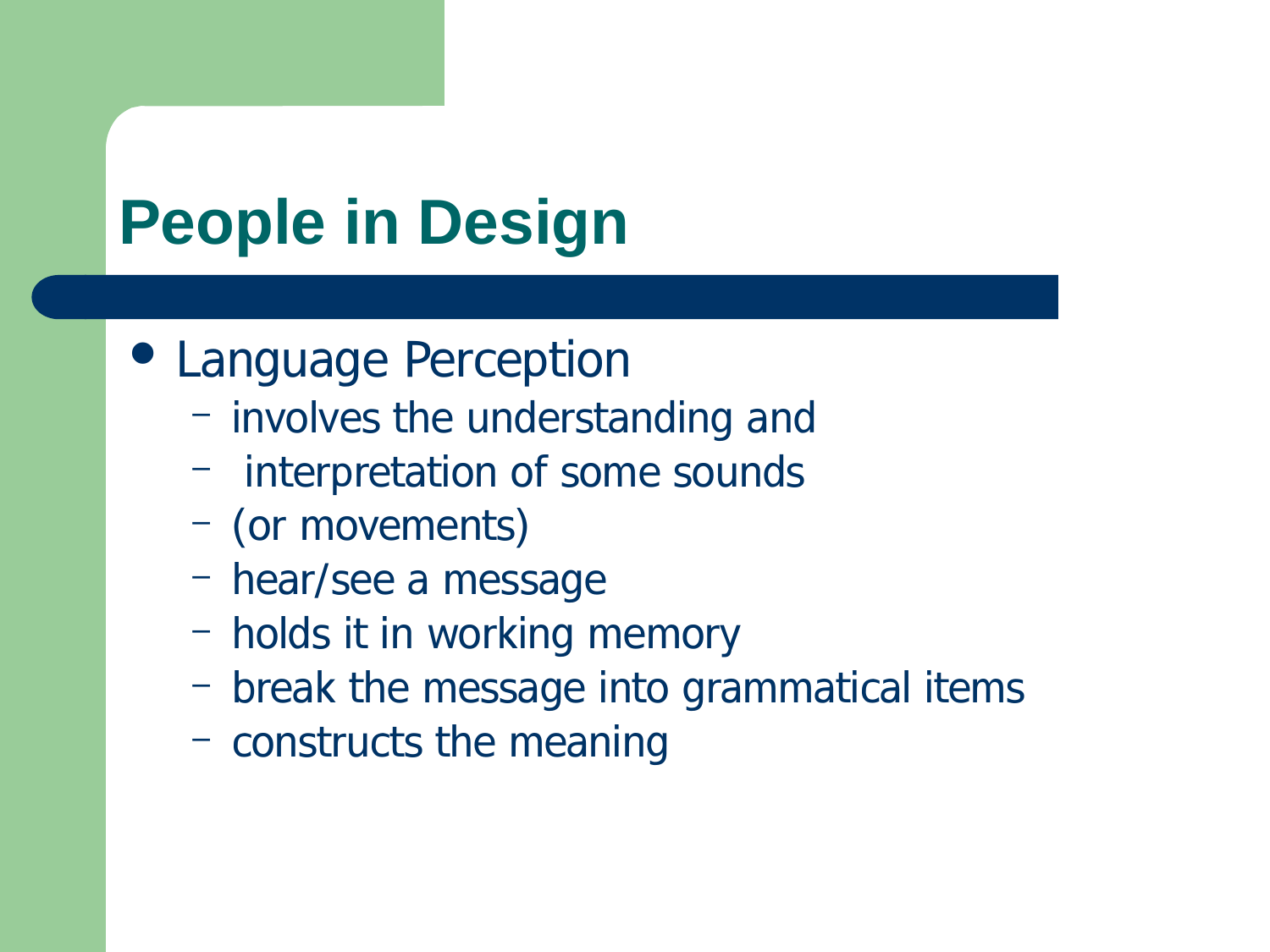

# People in Design
Language Perception
involves the understanding and
 interpretation of some sounds
(or movements)
hear/see a message
holds it in working memory
break the message into grammatical items
constructs the meaning